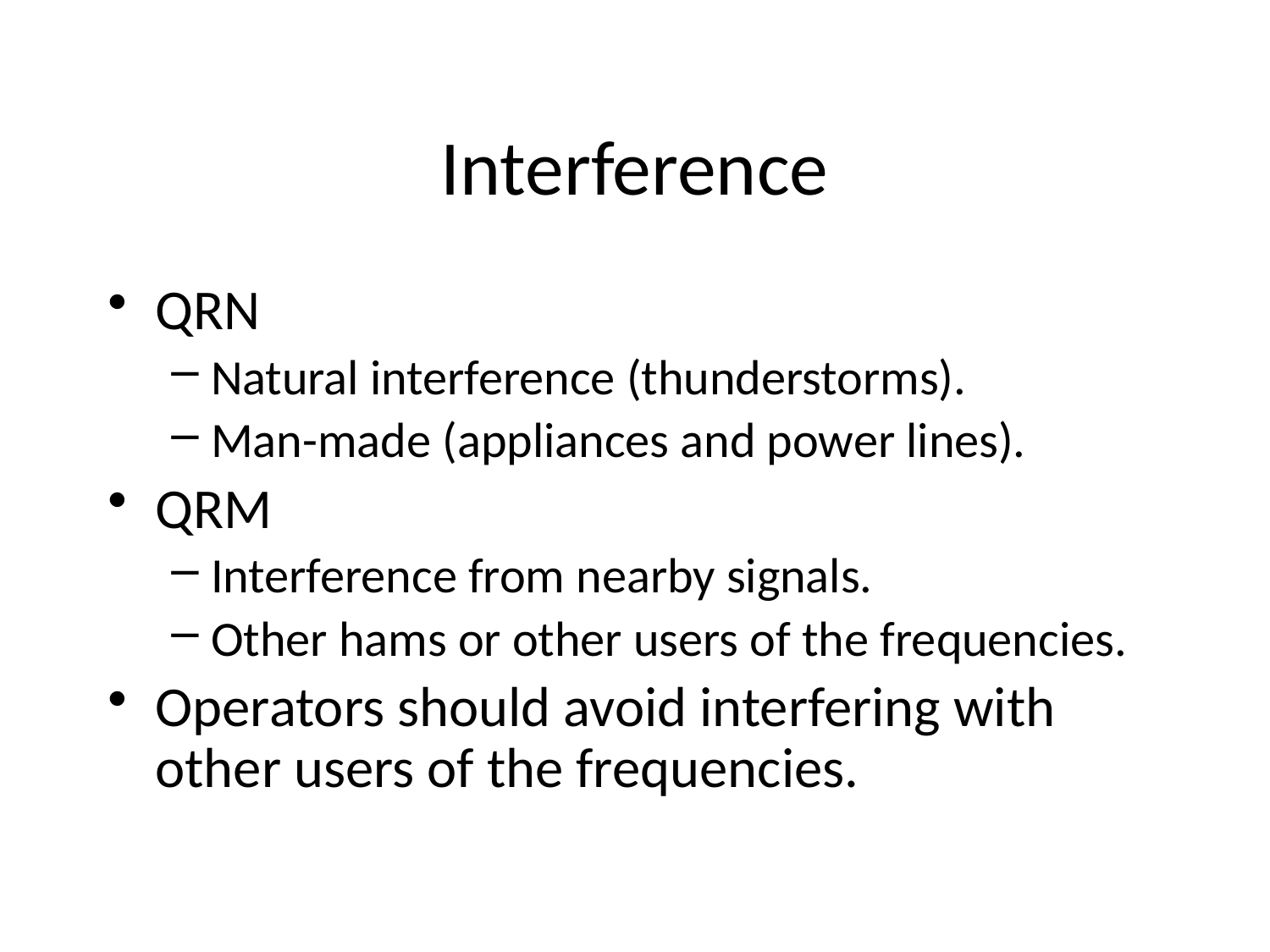

Interference
QRN
Natural interference (thunderstorms).
Man-made (appliances and power lines).
QRM
Interference from nearby signals.
Other hams or other users of the frequencies.
Operators should avoid interfering with other users of the frequencies.